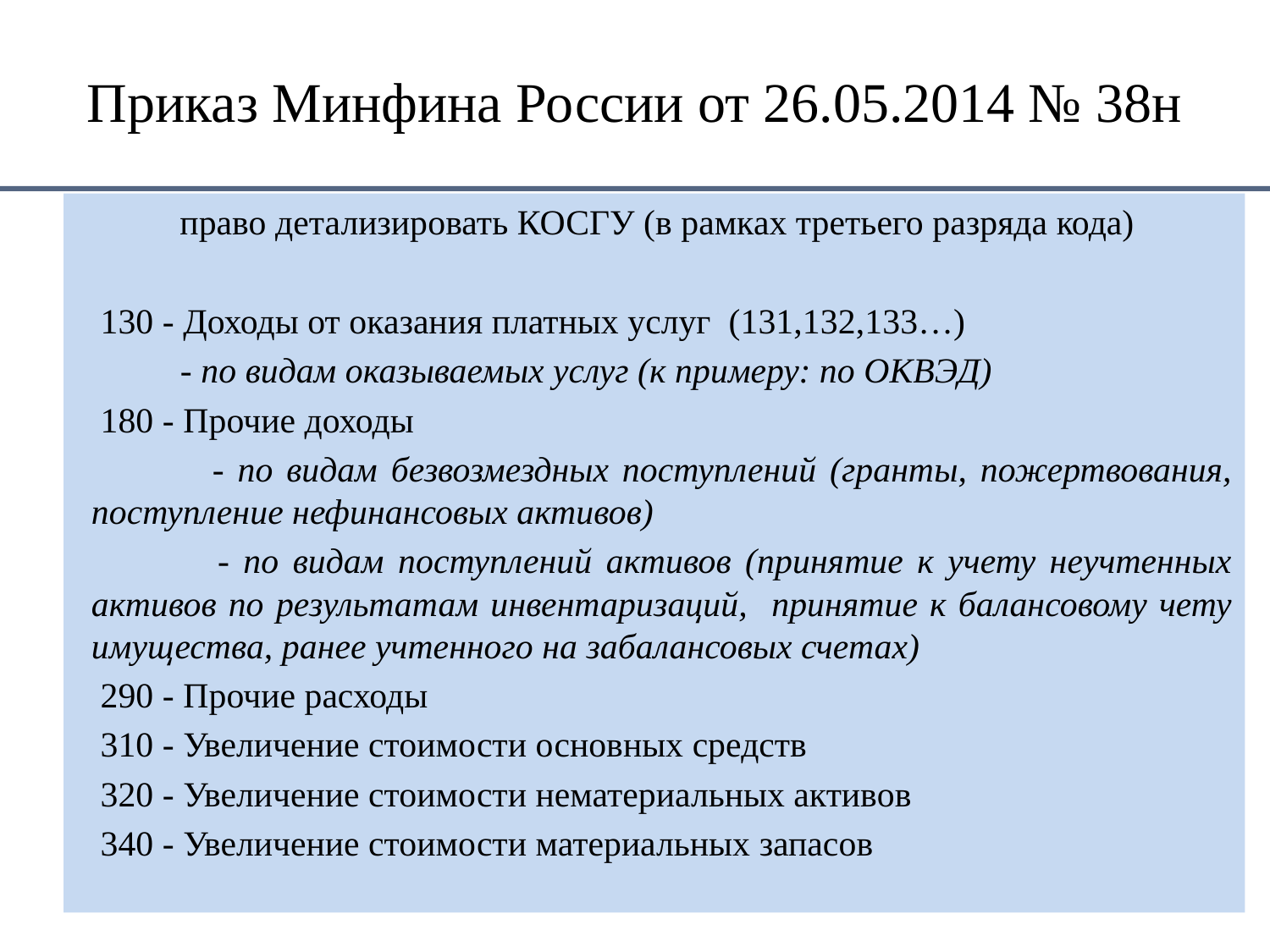

# Приказ Минфина России от 26.05.2014 № 38н

право детализировать КОСГУ (в рамках третьего разряда кода)

 130 - Доходы от оказания платных услуг  (131,132,133…)
          - по видам оказываемых услуг (к примеру: по ОКВЭД)
 180 - Прочие доходы
         - по видам безвозмездных поступлений (гранты, пожертвования, поступление нефинансовых активов)
         - по видам поступлений активов (принятие к учету неучтенных активов по результатам инвентаризаций,  принятие к балансовому чету имущества, ранее учтенного на забалансовых счетах)
 290 - Прочие расходы
 310 - Увеличение стоимости основных средств
 320 - Увеличение стоимости нематериальных активов
 340 - Увеличение стоимости материальных запасов